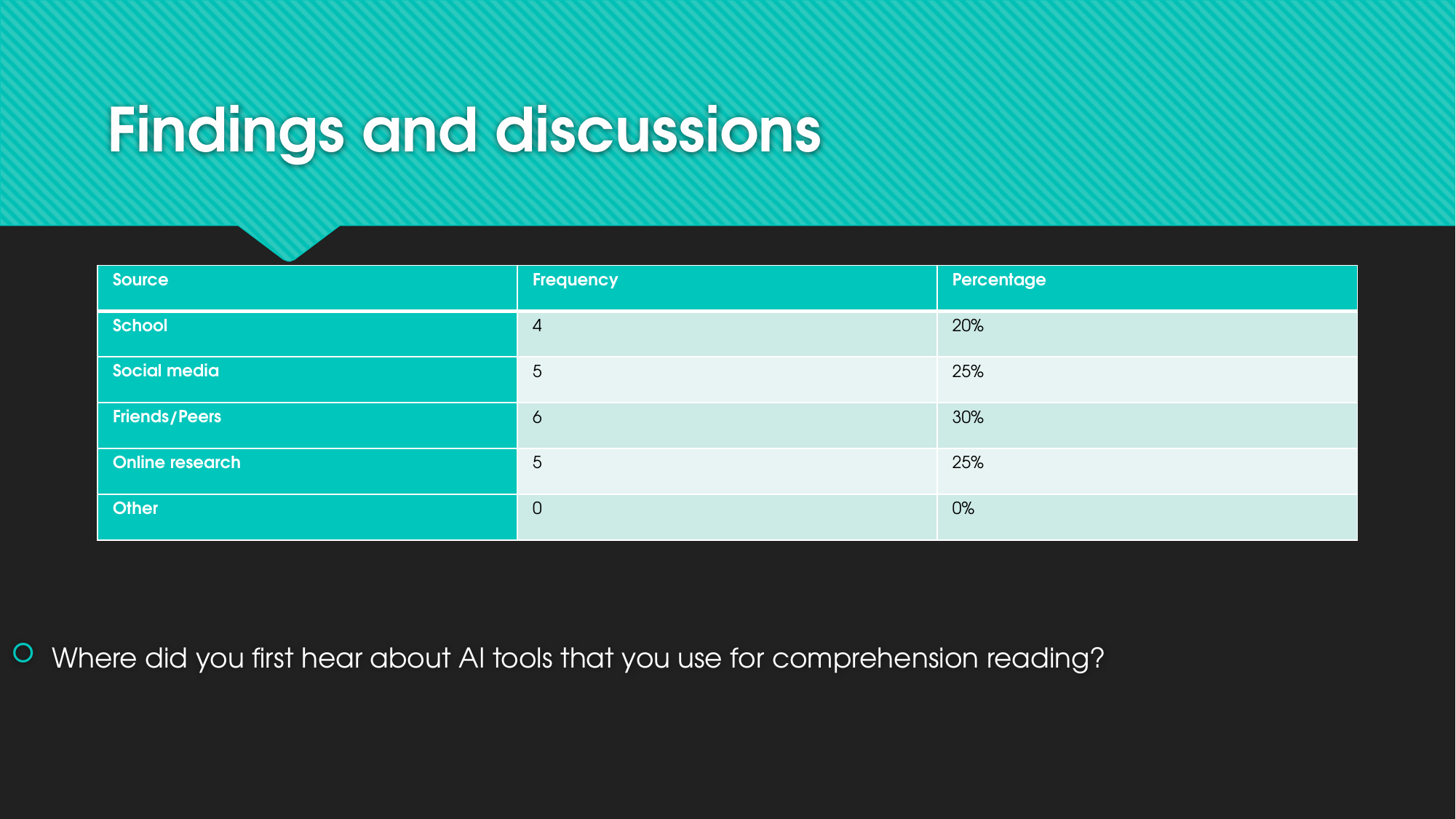

# Findings and discussions
| Source | Frequency | Percentage |
| --- | --- | --- |
| School | 4 | 20% |
| Social media | 5 | 25% |
| Friends/Peers | 6 | 30% |
| Online research | 5 | 25% |
| Other | 0 | 0% |
Where did you first hear about AI tools that you use for comprehension reading?